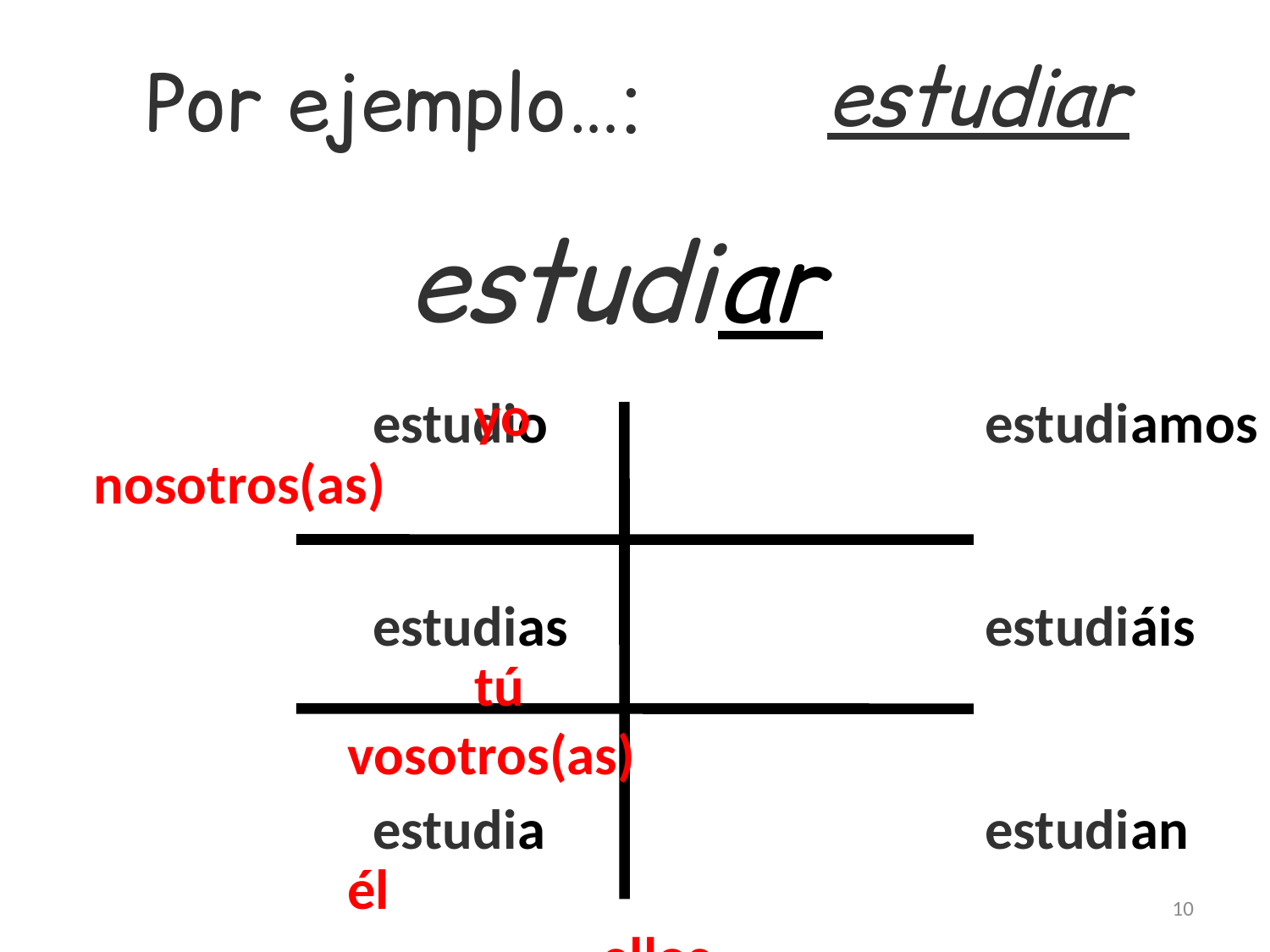

estudiar
Por ejemplo…:
estudi
ar
			yo 				     nosotros(as)

			tú						vosotros(as)

		él									ellos
		ella								ellas
		usted 							ustedes
estudi

estudi

estudi
estudi

estudi

estudi

o

as

a
amos

áis

an
10